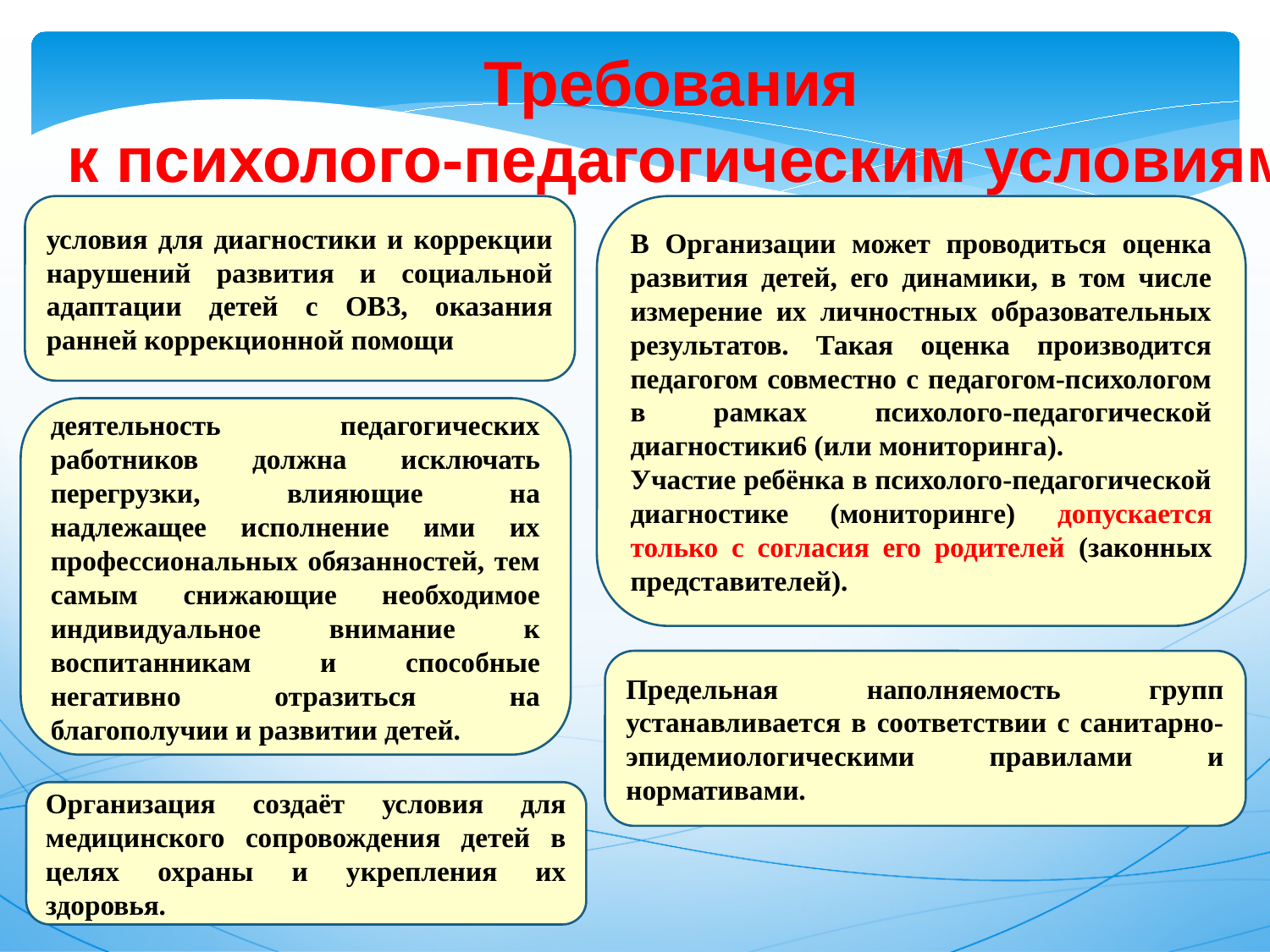

Требования
к психолого-педагогическим условиям
условия для диагностики и коррекции нарушений развития и социальной адаптации детей с ОВЗ, оказания ранней коррекционной помощи
В Организации может проводиться оценка развития детей, его динамики, в том числе измерение их личностных образовательных результатов. Такая оценка производится педагогом совместно с педагогом-психологом в рамках психолого-педагогической диагностики6 (или мониторинга).
Участие ребёнка в психолого-педагогической диагностике (мониторинге) допускается только с согласия его родителей (законных представителей).
деятельность педагогических работников должна исключать перегрузки, влияющие на надлежащее исполнение ими их профессиональных обязанностей, тем самым снижающие необходимое индивидуальное внимание к воспитанникам и способные негативно отразиться на благополучии и развитии детей.
Предельная наполняемость групп устанавливается в соответствии с санитарно-эпидемиологическими правилами и нормативами.
Организация создаёт условия для медицинского сопровождения детей в целях охраны и укрепления их здоровья.